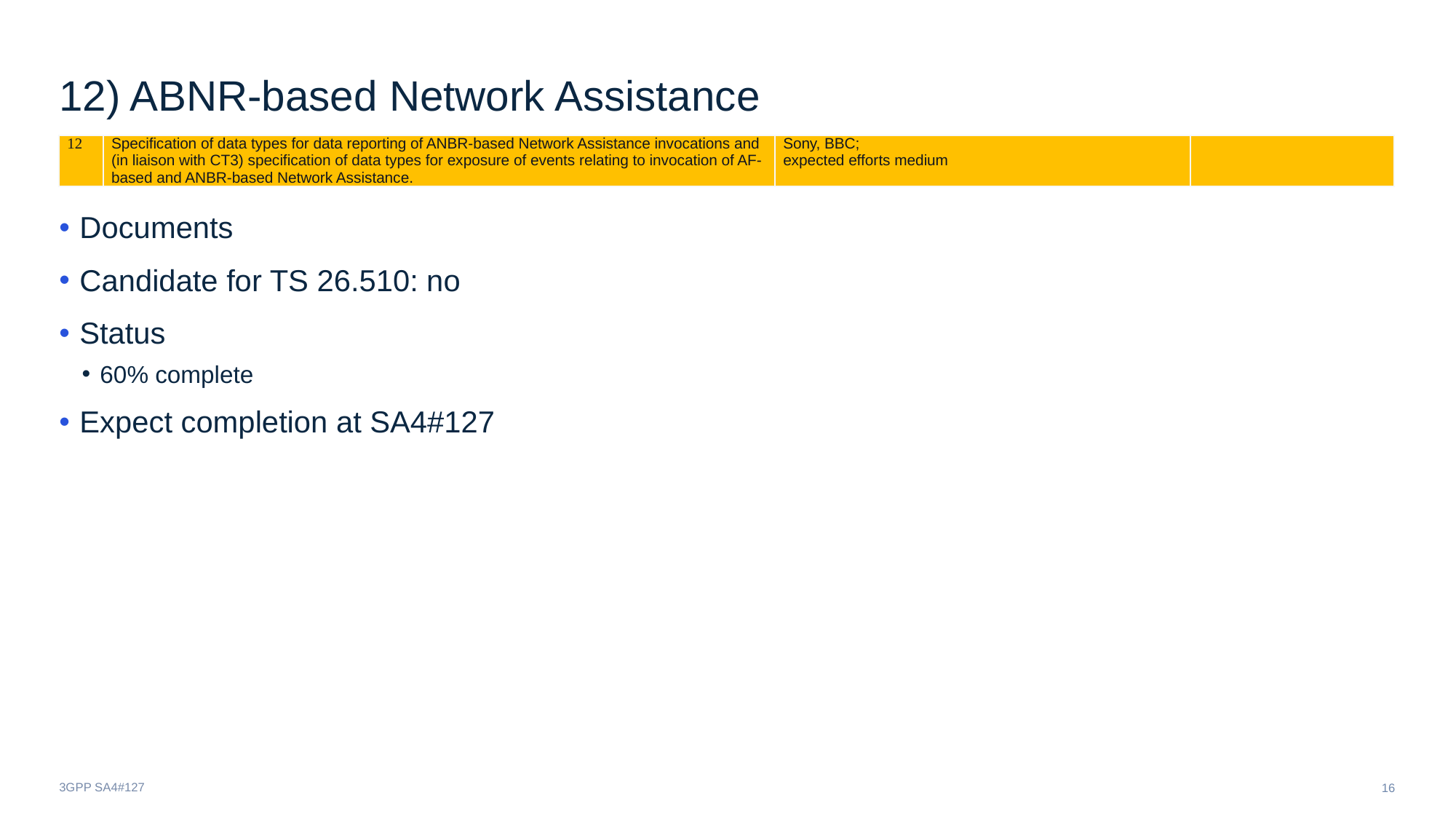

# 12) ABNR-based Network Assistance
| 12 | Specification of data types for data reporting of ANBR-based Network Assistance invocations and (in liaison with CT3) specification of data types for exposure of events relating to invocation of AF-based and ANBR-based Network Assistance. | Sony, BBC; expected efforts medium |  |
| --- | --- | --- | --- |
Documents
Candidate for TS 26.510: no
Status
60% complete
Expect completion at SA4#127

3GPP SA4#127